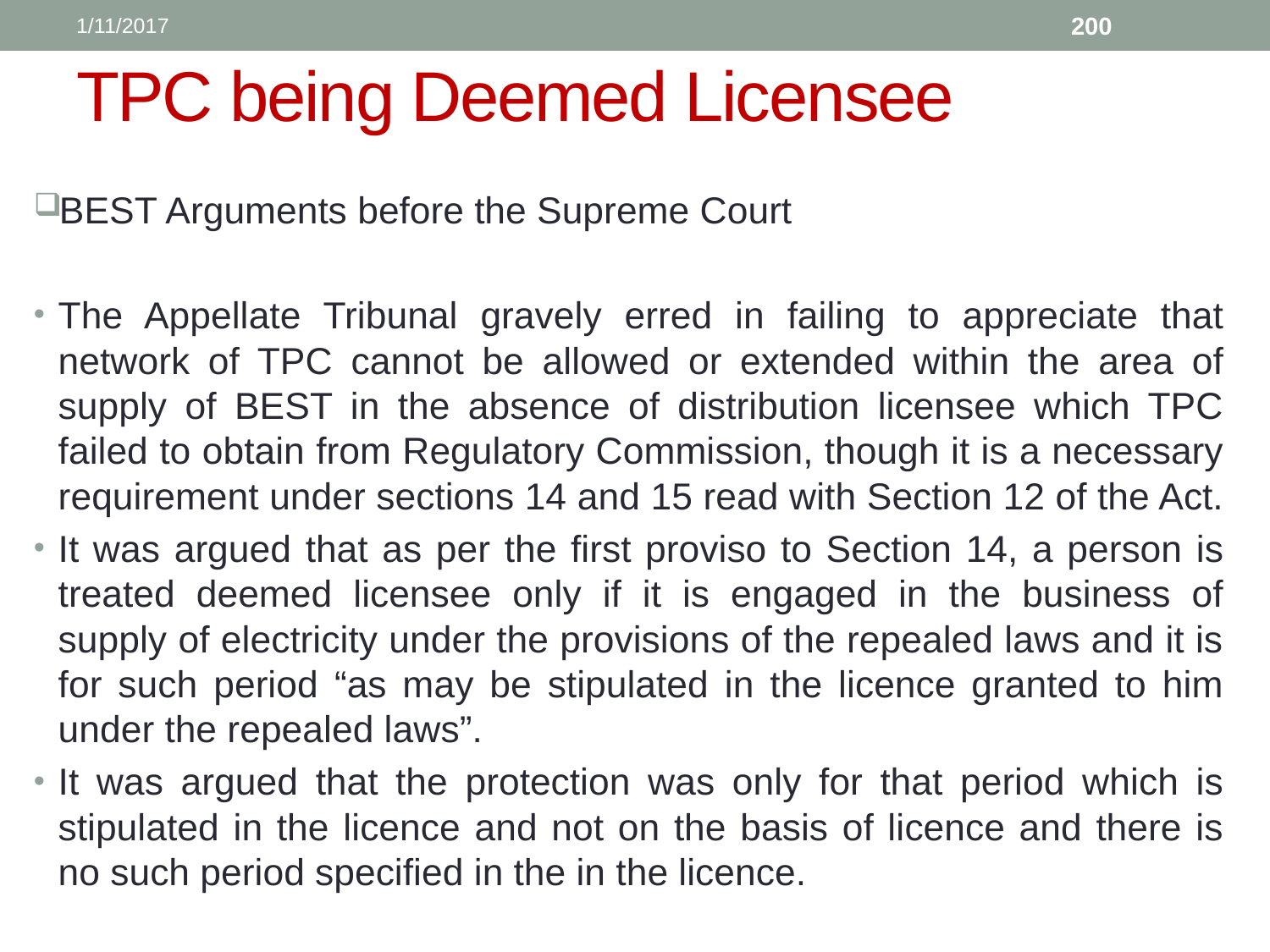

1/11/2017
200
# TPC being Deemed Licensee
BEST Arguments before the Supreme Court

The Appellate Tribunal gravely erred in failing to appreciate that network of TPC cannot be allowed or extended within the area of supply of BEST in the absence of distribution licensee which TPC failed to obtain from Regulatory Commission, though it is a necessary requirement under sections 14 and 15 read with Section 12 of the Act.
It was argued that as per the first proviso to Section 14, a person is treated deemed licensee only if it is engaged in the business of supply of electricity under the provisions of the repealed laws and it is for such period “as may be stipulated in the licence granted to him under the repealed laws”.
It was argued that the protection was only for that period which is stipulated in the licence and not on the basis of licence and there is no such period specified in the in the licence.